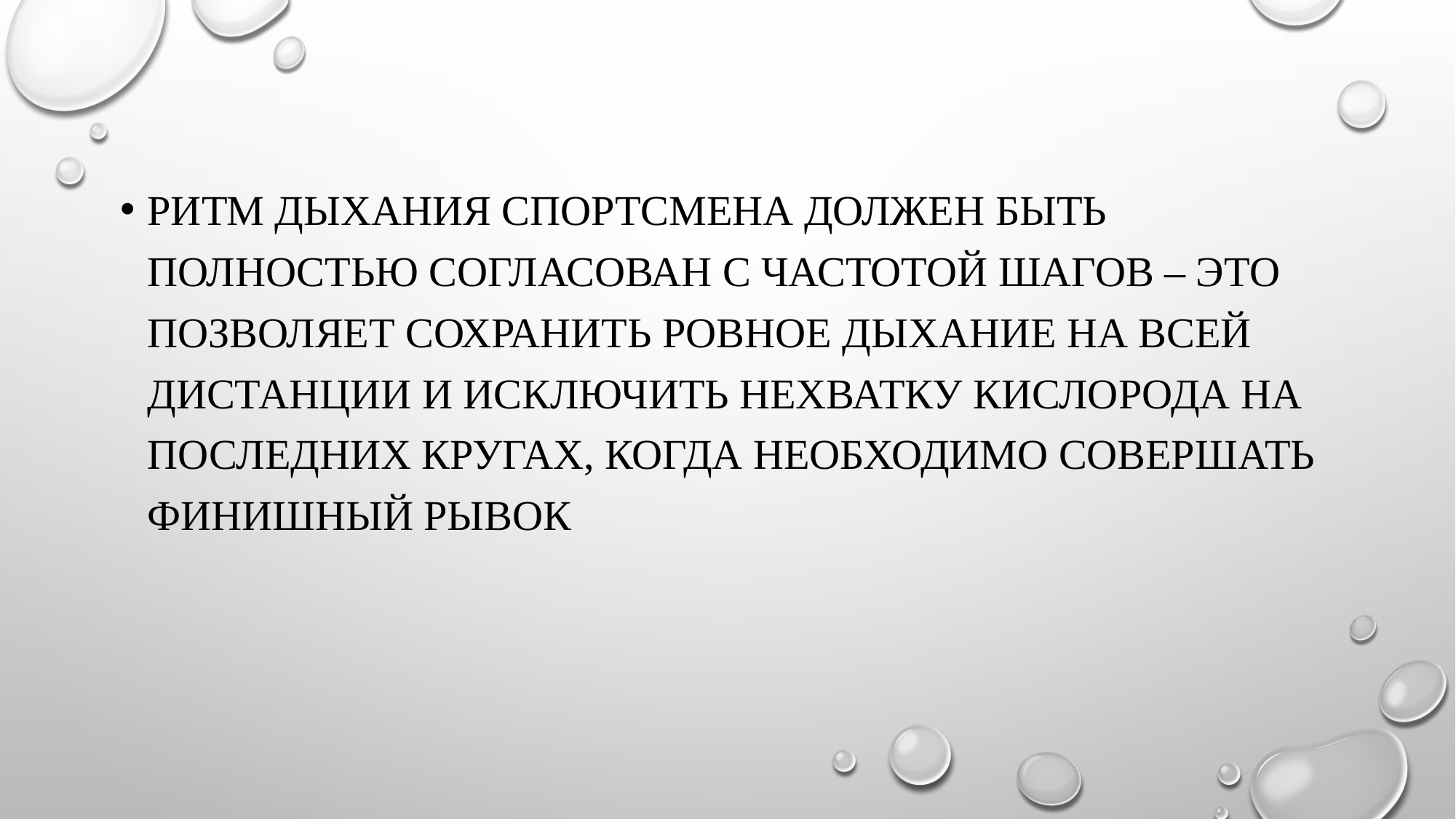

Ритм дыхания спортсмена должен быть полностью согласован с частотой шагов – это позволяет сохранить ровное дыхание на всей дистанции и исключить нехватку кислорода на последних кругах, когда необходимо совершать финишный рывок